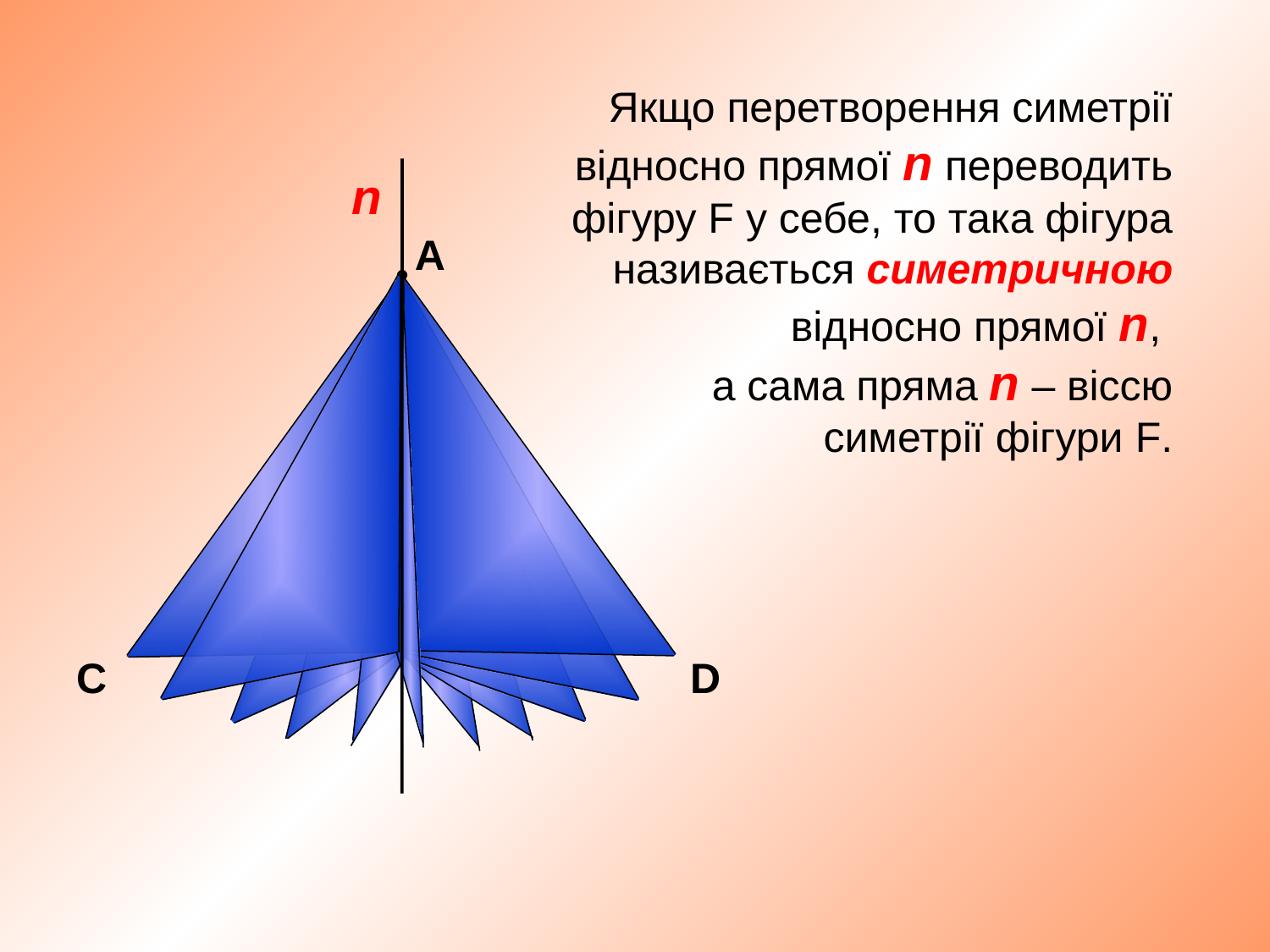

Якщо перетворення симетрії відносно прямої n переводить фігуру F у себе, то така фігура називається симетричною відносно прямої n,
а сама пряма n – віссю симетрії фігури F.
n
А

В
С
D